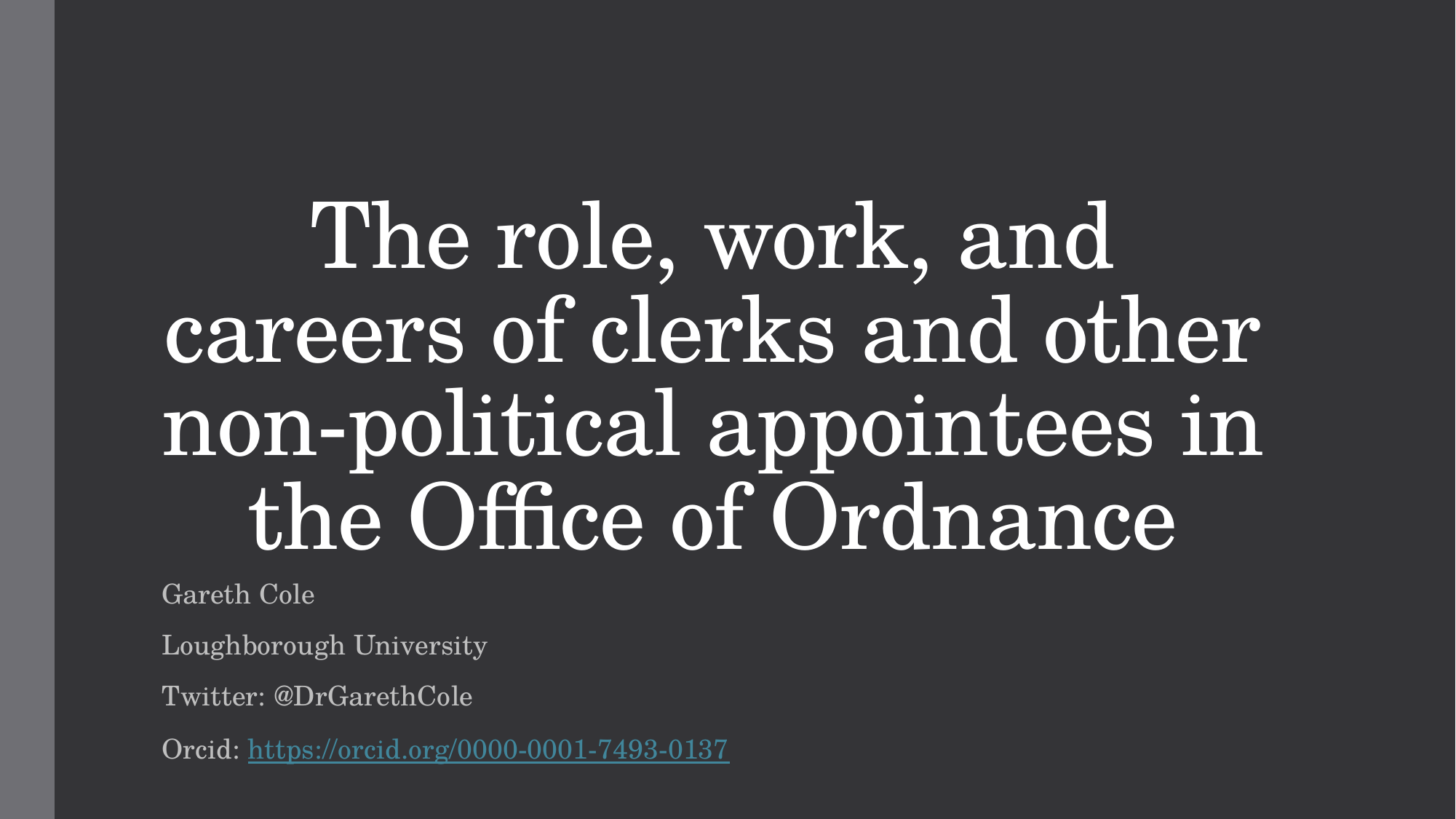

# The role, work, and careers of clerks and other non-political appointees in the Office of Ordnance
Gareth Cole
Loughborough University
Twitter: @DrGarethCole
Orcid: https://orcid.org/0000-0001-7493-0137